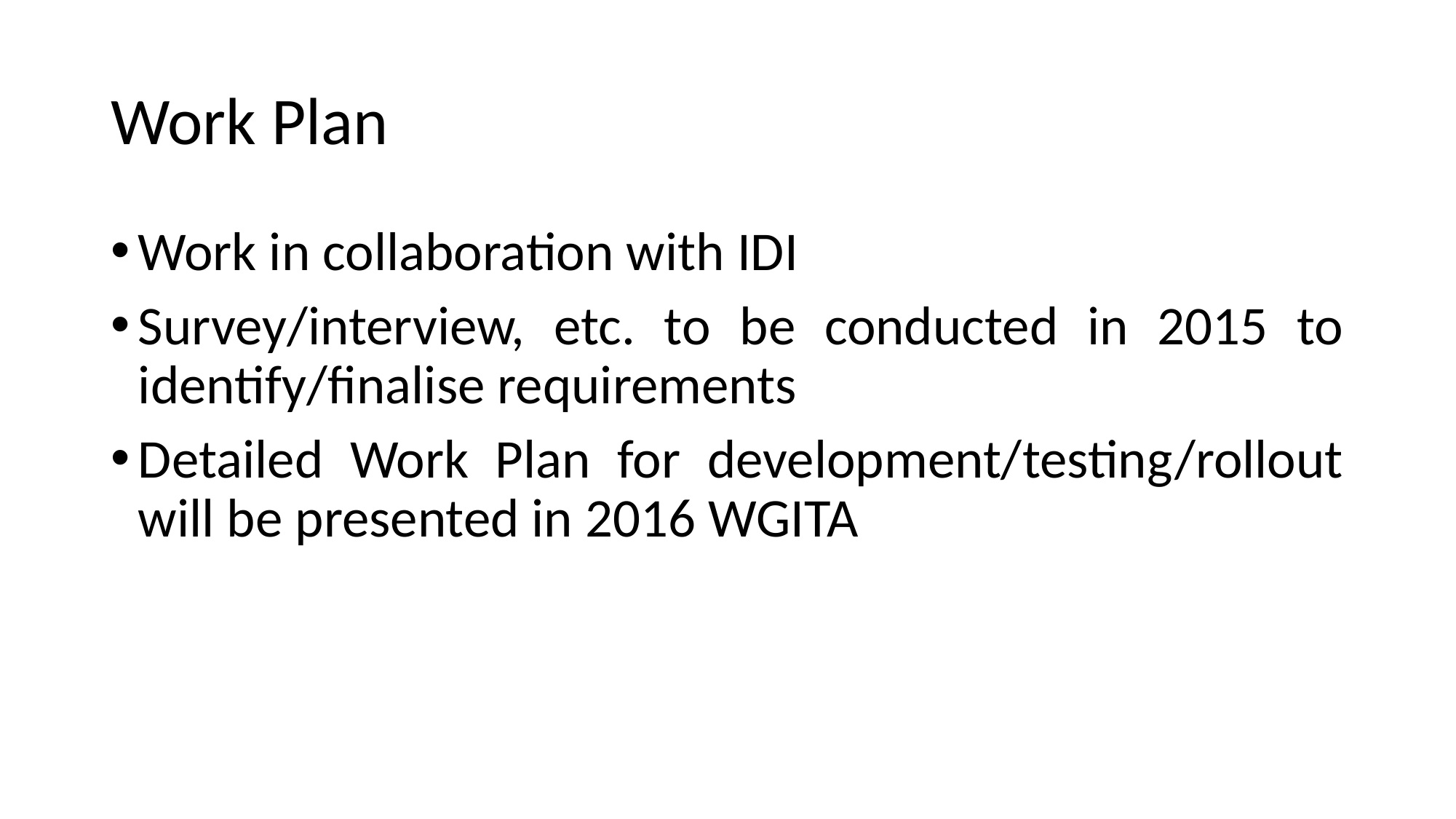

# Work Plan
Work in collaboration with IDI
Survey/interview, etc. to be conducted in 2015 to identify/finalise requirements
Detailed Work Plan for development/testing/rollout will be presented in 2016 WGITA